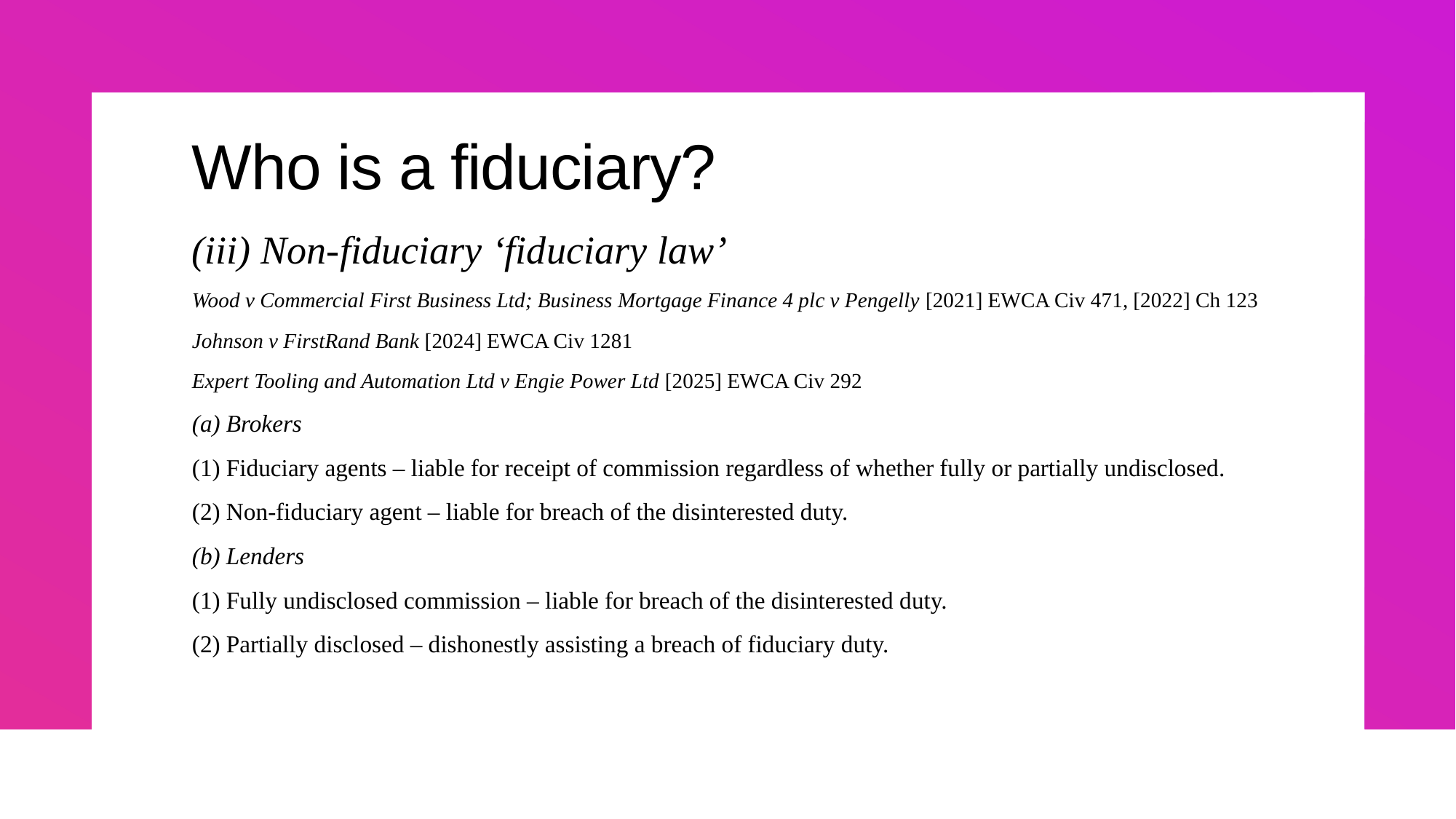

# Who is a fiduciary?
(iii) Non-fiduciary ‘fiduciary law’
Wood v Commercial First Business Ltd; Business Mortgage Finance 4 plc v Pengelly [2021] EWCA Civ 471, [2022] Ch 123
Johnson v FirstRand Bank [2024] EWCA Civ 1281
Expert Tooling and Automation Ltd v Engie Power Ltd [2025] EWCA Civ 292
(a) Brokers
(1) Fiduciary agents – liable for receipt of commission regardless of whether fully or partially undisclosed.
(2) Non-fiduciary agent – liable for breach of the disinterested duty.
(b) Lenders
(1) Fully undisclosed commission – liable for breach of the disinterested duty.
(2) Partially disclosed – dishonestly assisting a breach of fiduciary duty.